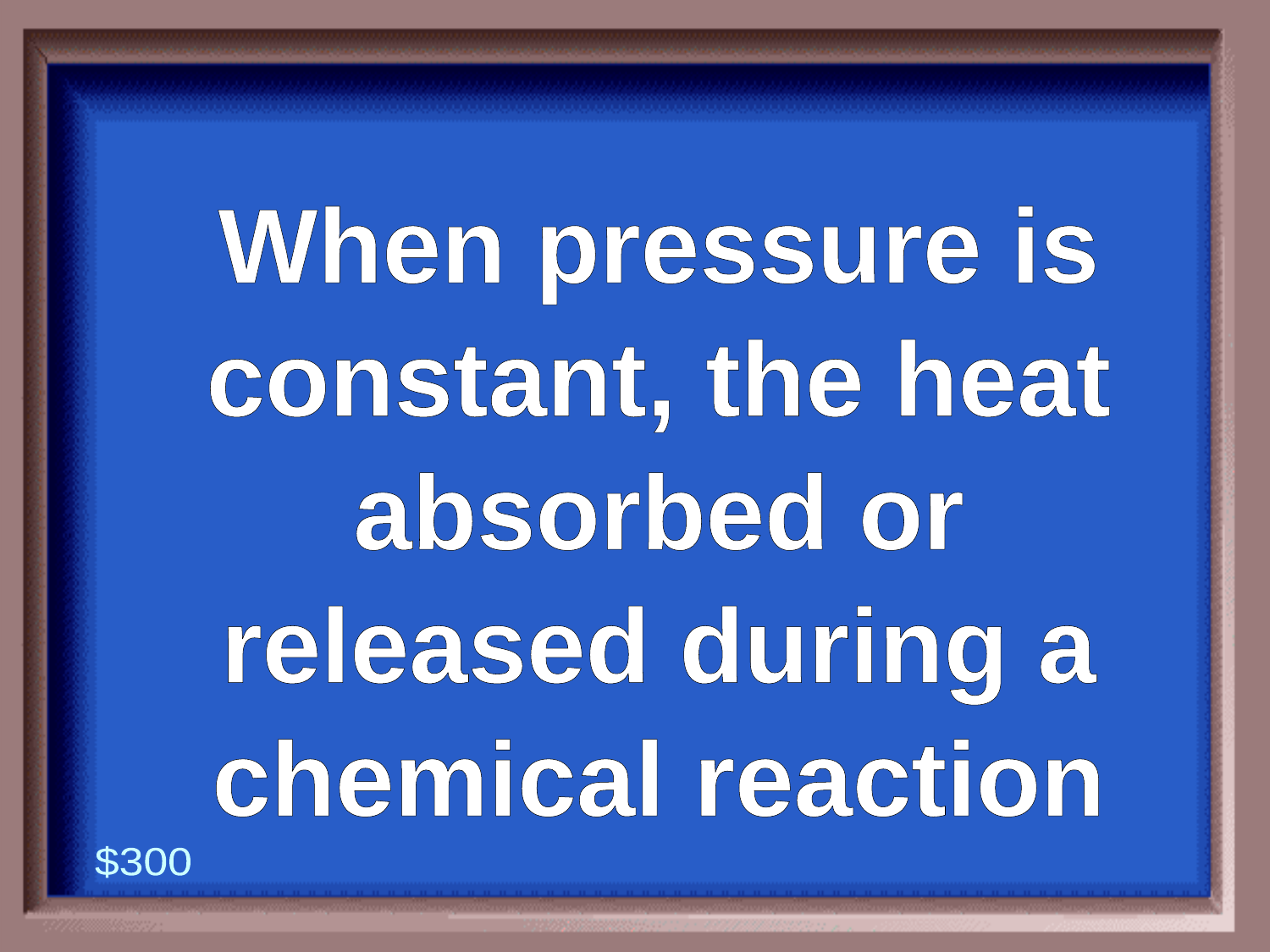

When pressure is constant, the heat absorbed or released during a chemical reaction

$300